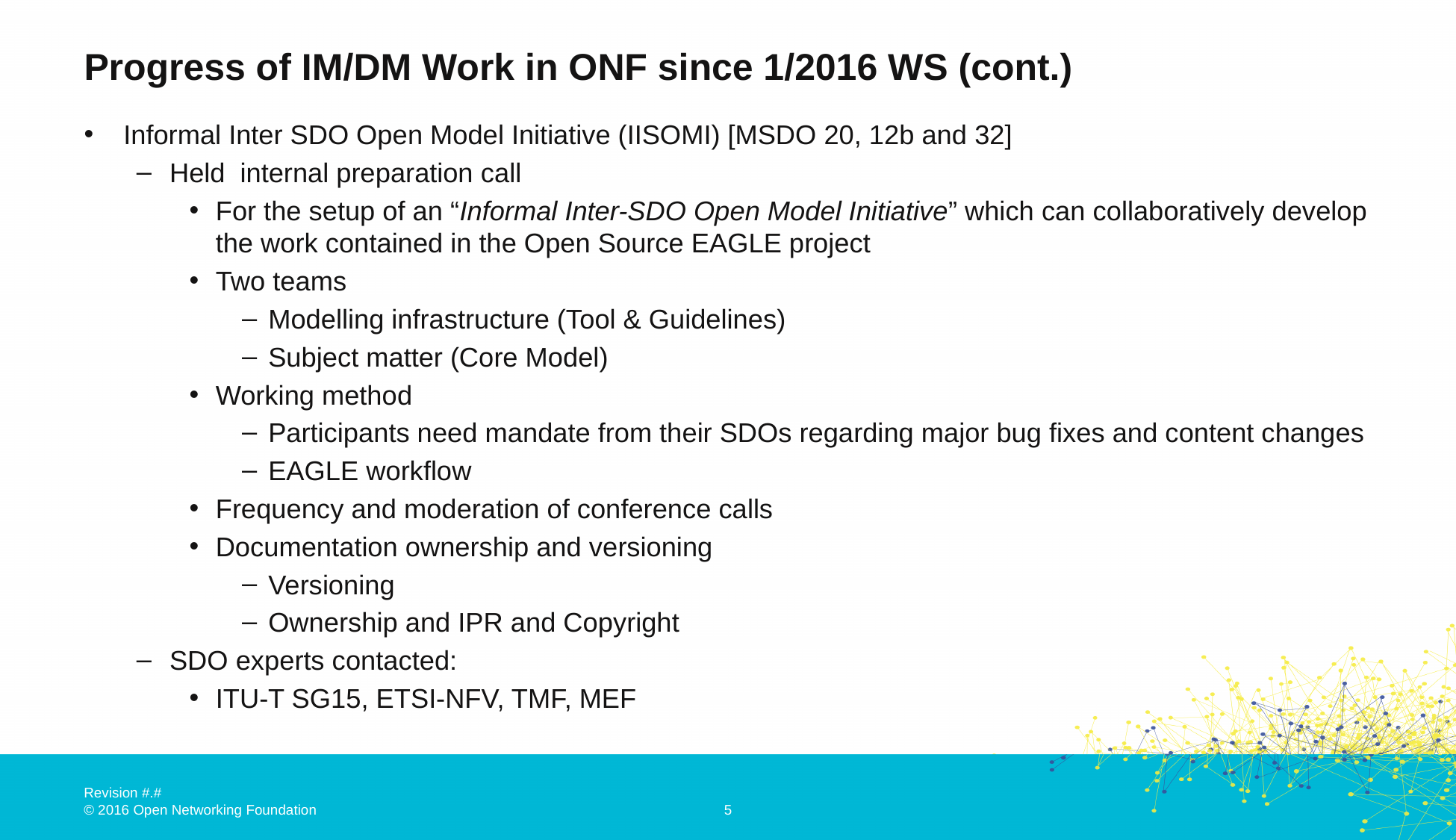

# Progress of IM/DM Work in ONF since 1/2016 WS (cont.)
Informal Inter SDO Open Model Initiative (IISOMI) [MSDO 20, 12b and 32]
Held  internal preparation call
For the setup of an “Informal Inter-SDO Open Model Initiative” which can collaboratively develop the work contained in the Open Source EAGLE project
Two teams
Modelling infrastructure (Tool & Guidelines)
Subject matter (Core Model)
Working method
Participants need mandate from their SDOs regarding major bug fixes and content changes
EAGLE workflow
Frequency and moderation of conference calls
Documentation ownership and versioning
Versioning
Ownership and IPR and Copyright
SDO experts contacted:
ITU-T SG15, ETSI-NFV, TMF, MEF

5